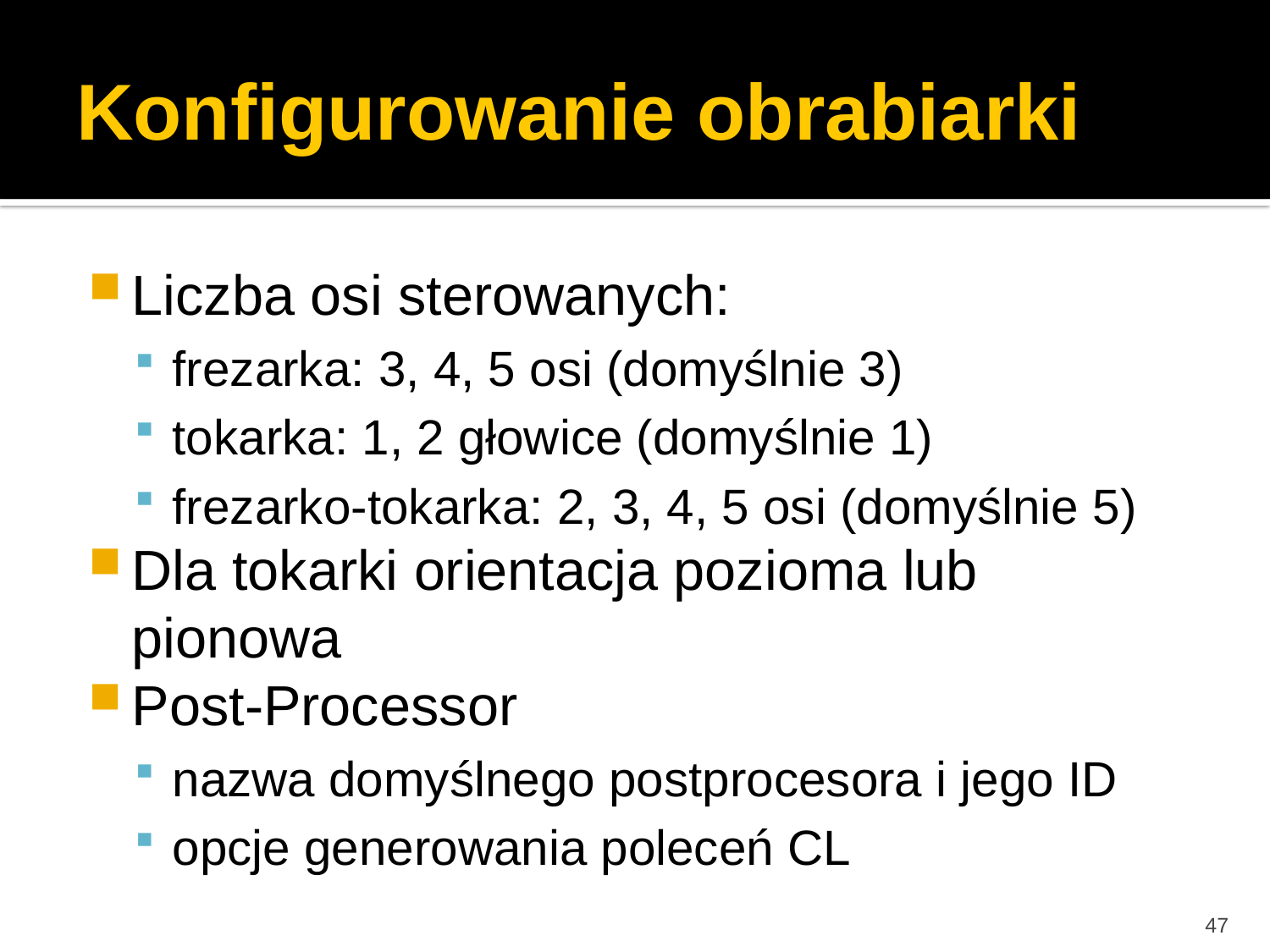

# Konfigurowanie obrabiarki
Liczba osi sterowanych:
frezarka: 3, 4, 5 osi (domyślnie 3)
tokarka: 1, 2 głowice (domyślnie 1)
frezarko-tokarka: 2, 3, 4, 5 osi (domyślnie 5)
Dla tokarki orientacja pozioma lub pionowa
Post-Processor
nazwa domyślnego postprocesora i jego ID
opcje generowania poleceń CL

47